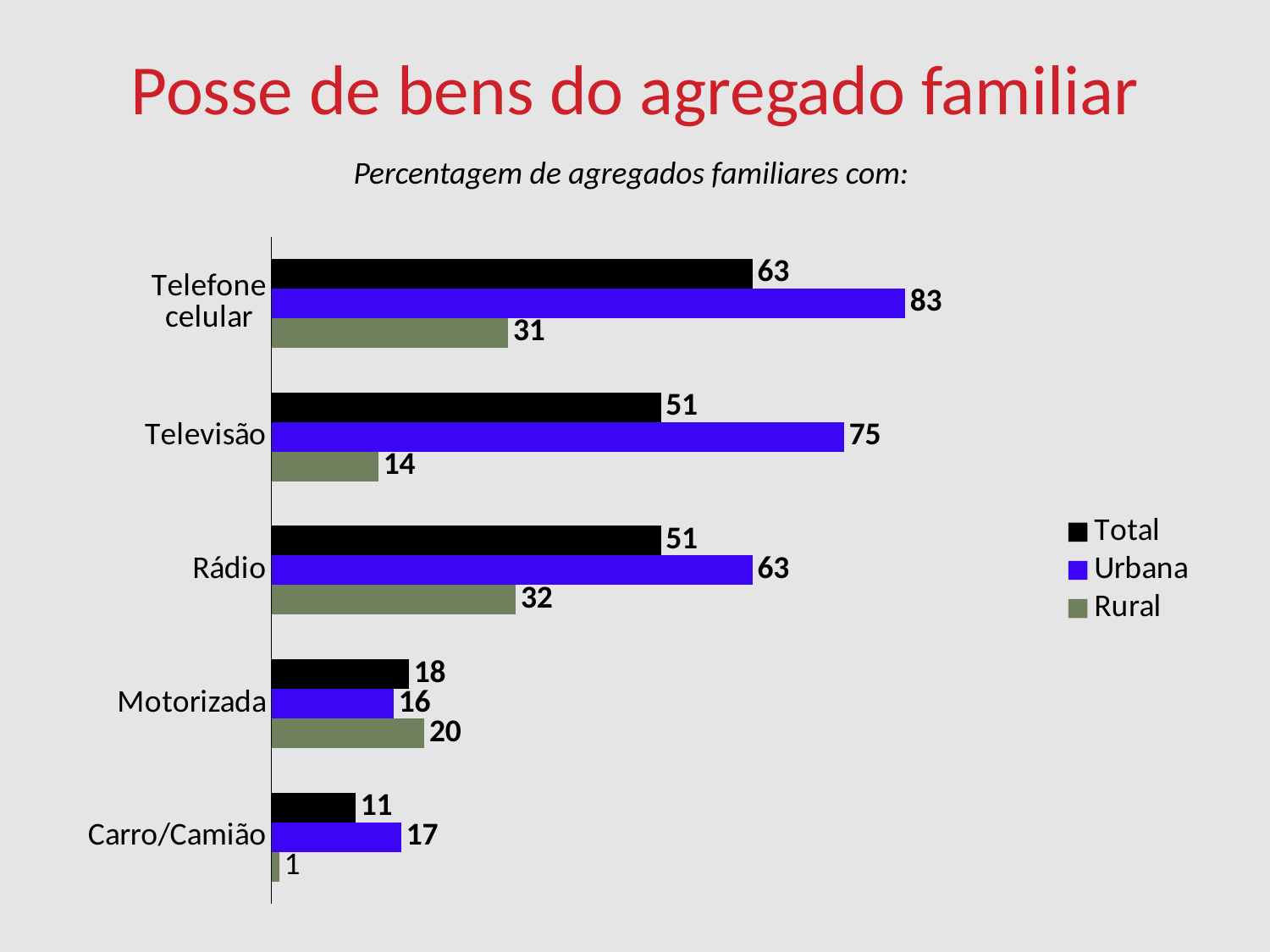

# Posse de bens do agregado familiar
Percentagem de agregados familiares com:

### Chart

| Category | Rural | Urbana | Total |
|---|---|---|---|
| Carro/Camião | 1.0 | 17.0 | 11.0 |
| Motorizada | 20.0 | 16.0 | 18.0 |
| Rádio | 32.0 | 63.0 | 51.0 |
| Televisão | 14.0 | 75.0 | 51.0 |
| Telefone celular | 31.0 | 83.0 | 63.0 |